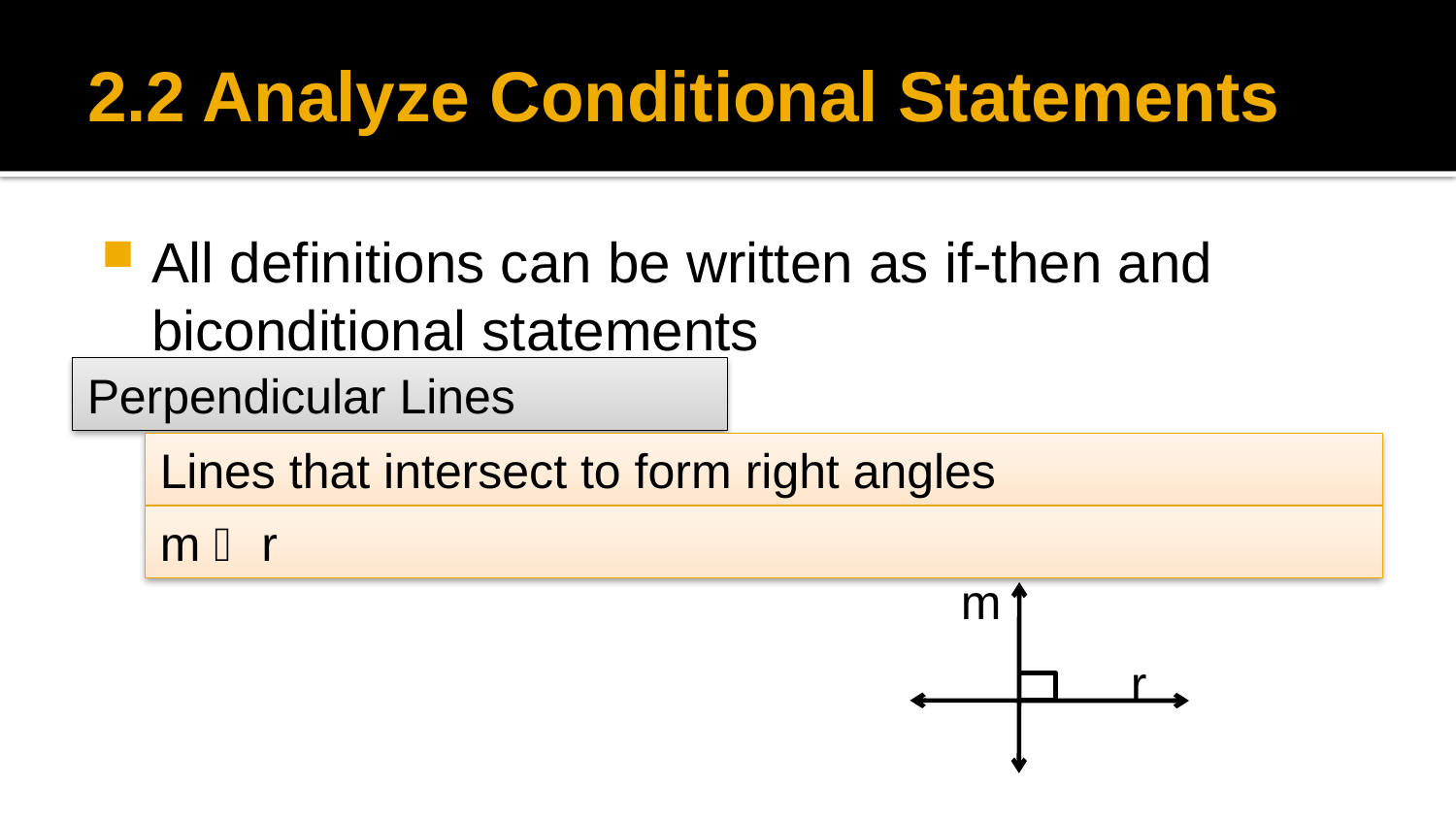

# 2.2 Analyze Conditional Statements
All definitions can be written as if-then and biconditional statements

Perpendicular Lines
Lines that intersect to form right angles
m ⊥ r
m

r